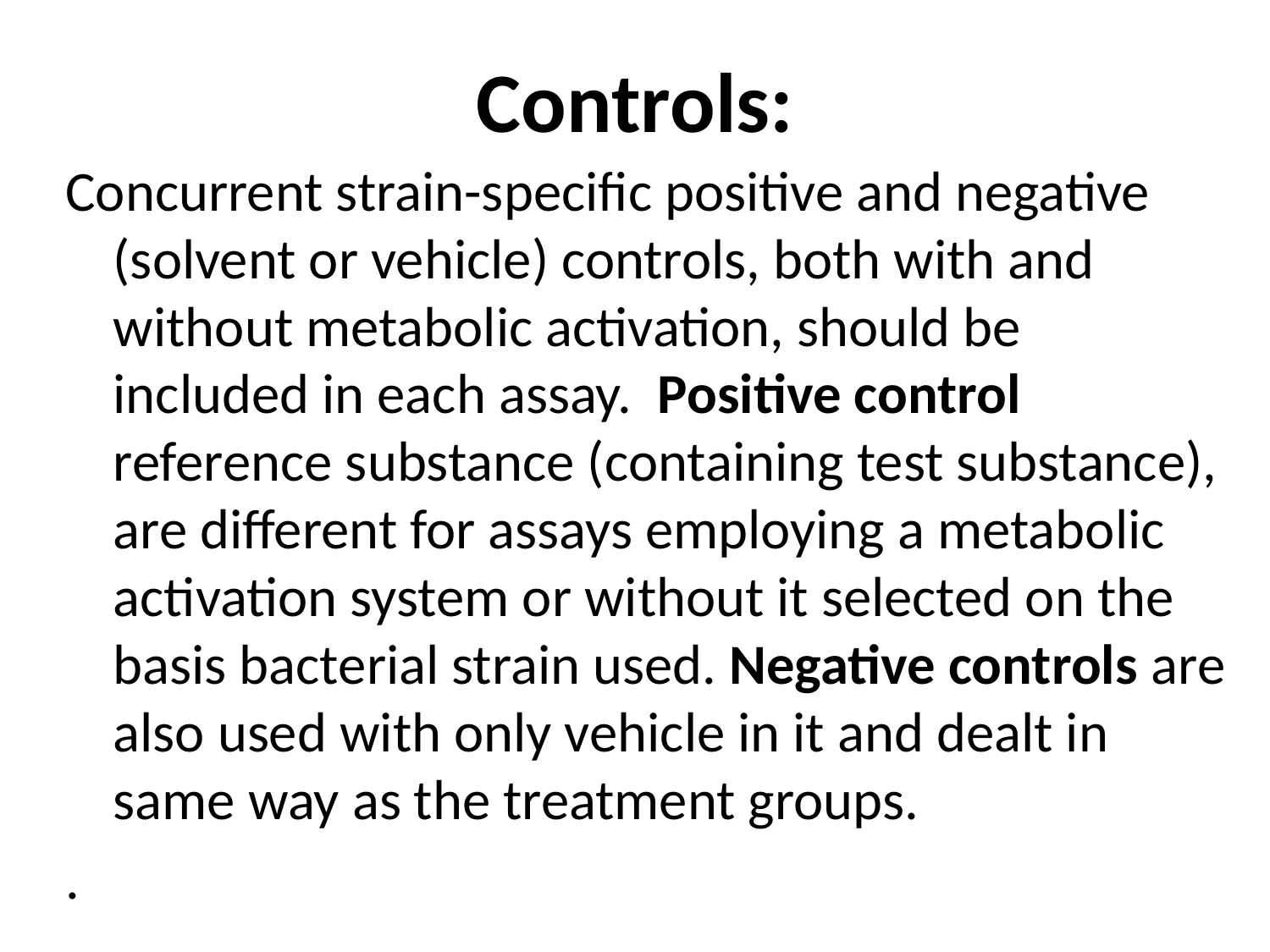

# Controls:
Concurrent strain-specific positive and negative (solvent or vehicle) controls, both with and without metabolic activation, should be included in each assay.  Positive control reference substance (containing test substance), are different for assays employing a metabolic activation system or without it selected on the basis bacterial strain used. Negative controls are also used with only vehicle in it and dealt in same way as the treatment groups.
.